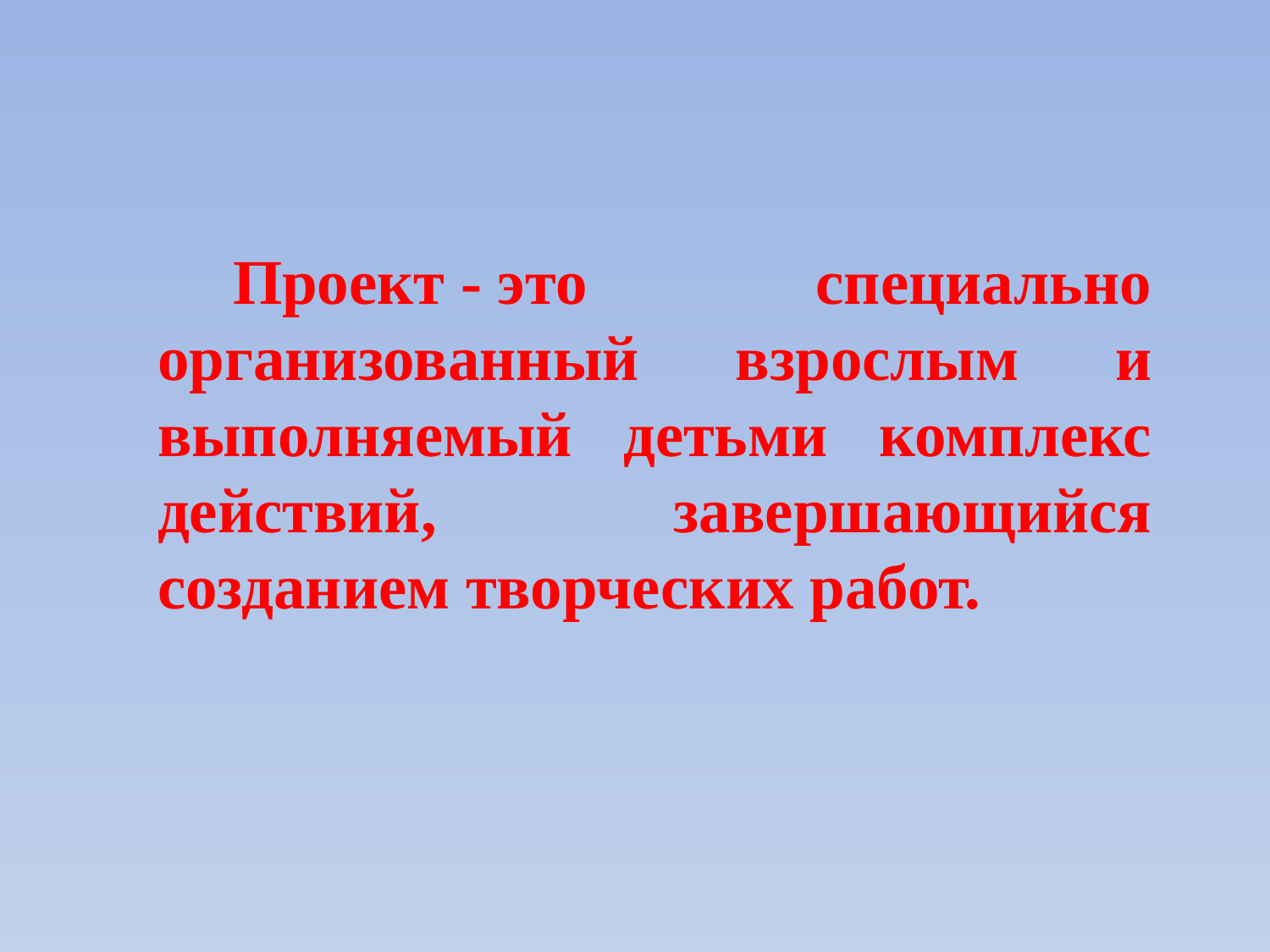

Проект - это специально организованный взрослым и выполняемый детьми комплекс действий, завершающийся созданием творческих работ.